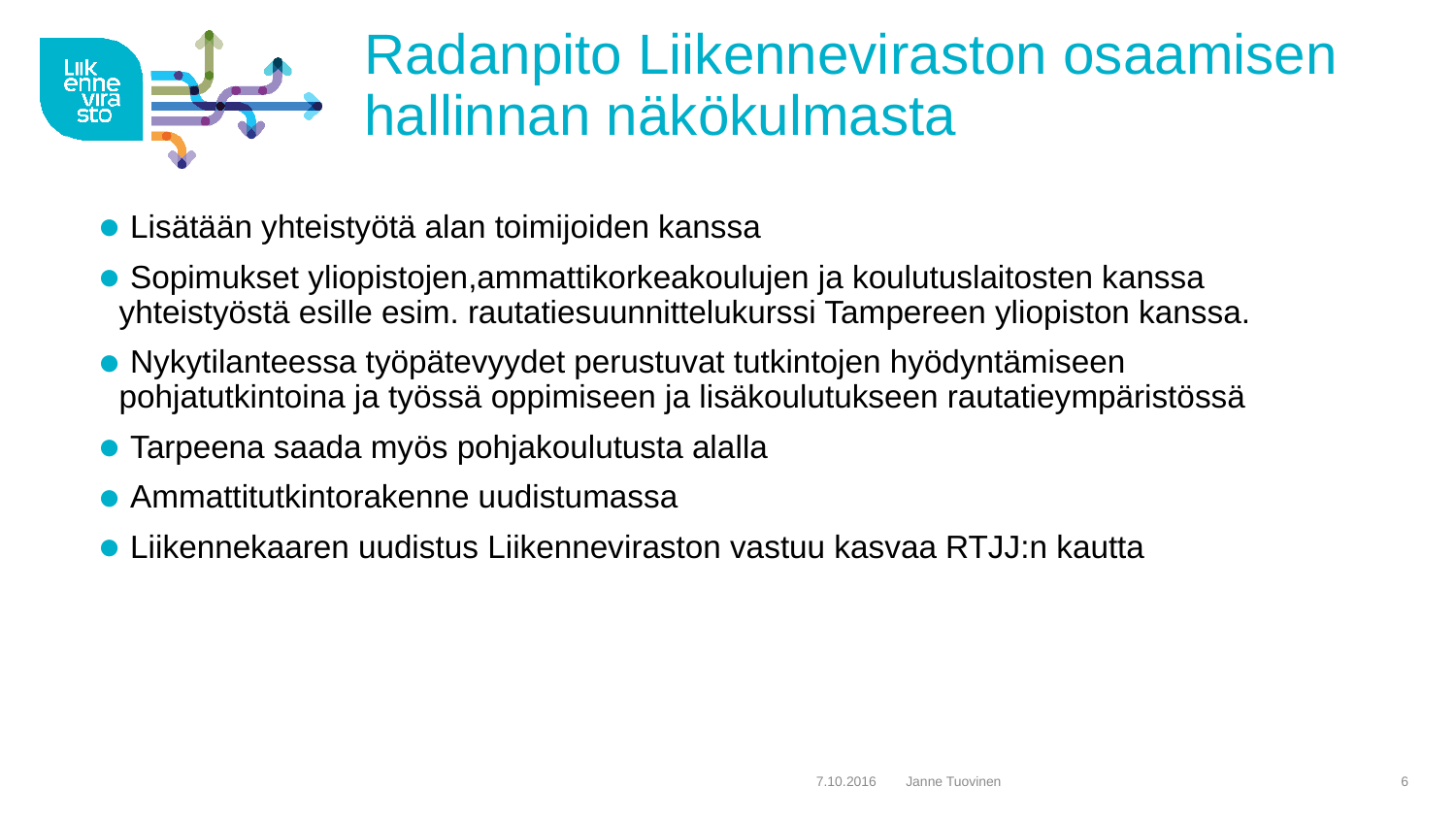

# Radanpito Liikenneviraston osaamisen hallinnan näkökulmasta
 Lisätään yhteistyötä alan toimijoiden kanssa
 Sopimukset yliopistojen,ammattikorkeakoulujen ja koulutuslaitosten kanssa yhteistyöstä esille esim. rautatiesuunnittelukurssi Tampereen yliopiston kanssa.
 Nykytilanteessa työpätevyydet perustuvat tutkintojen hyödyntämiseen pohjatutkintoina ja työssä oppimiseen ja lisäkoulutukseen rautatieympäristössä
 Tarpeena saada myös pohjakoulutusta alalla
 Ammattitutkintorakenne uudistumassa
 Liikennekaaren uudistus Liikenneviraston vastuu kasvaa RTJJ:n kautta
7.10.2016
Janne Tuovinen
6